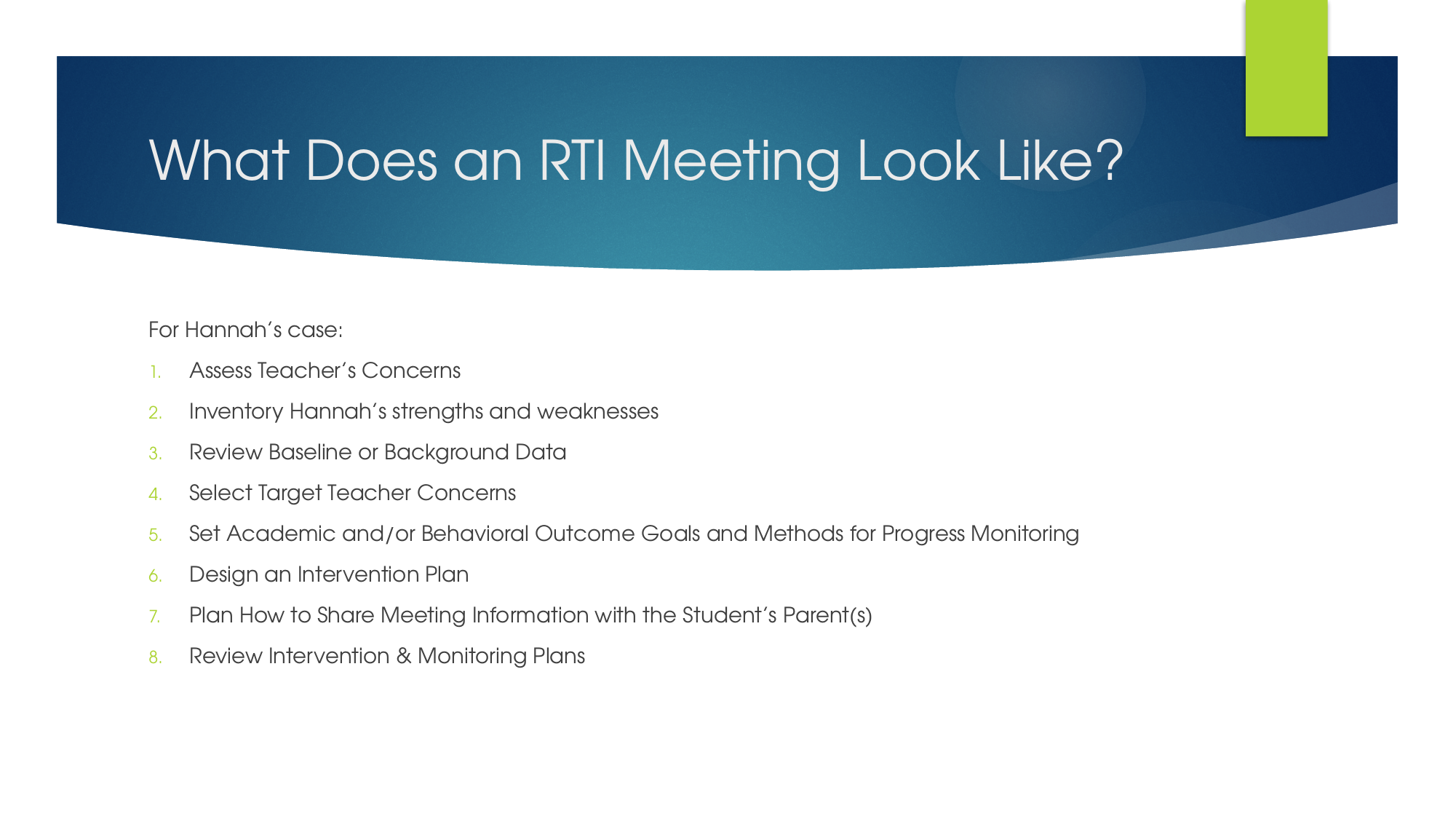

# What Does an RTI Meeting Look Like?
For Hannah’s case:
Assess Teacher’s Concerns
Inventory Hannah’s strengths and weaknesses
Review Baseline or Background Data
Select Target Teacher Concerns
Set Academic and/or Behavioral Outcome Goals and Methods for Progress Monitoring
Design an Intervention Plan
Plan How to Share Meeting Information with the Student’s Parent(s)
Review Intervention & Monitoring Plans